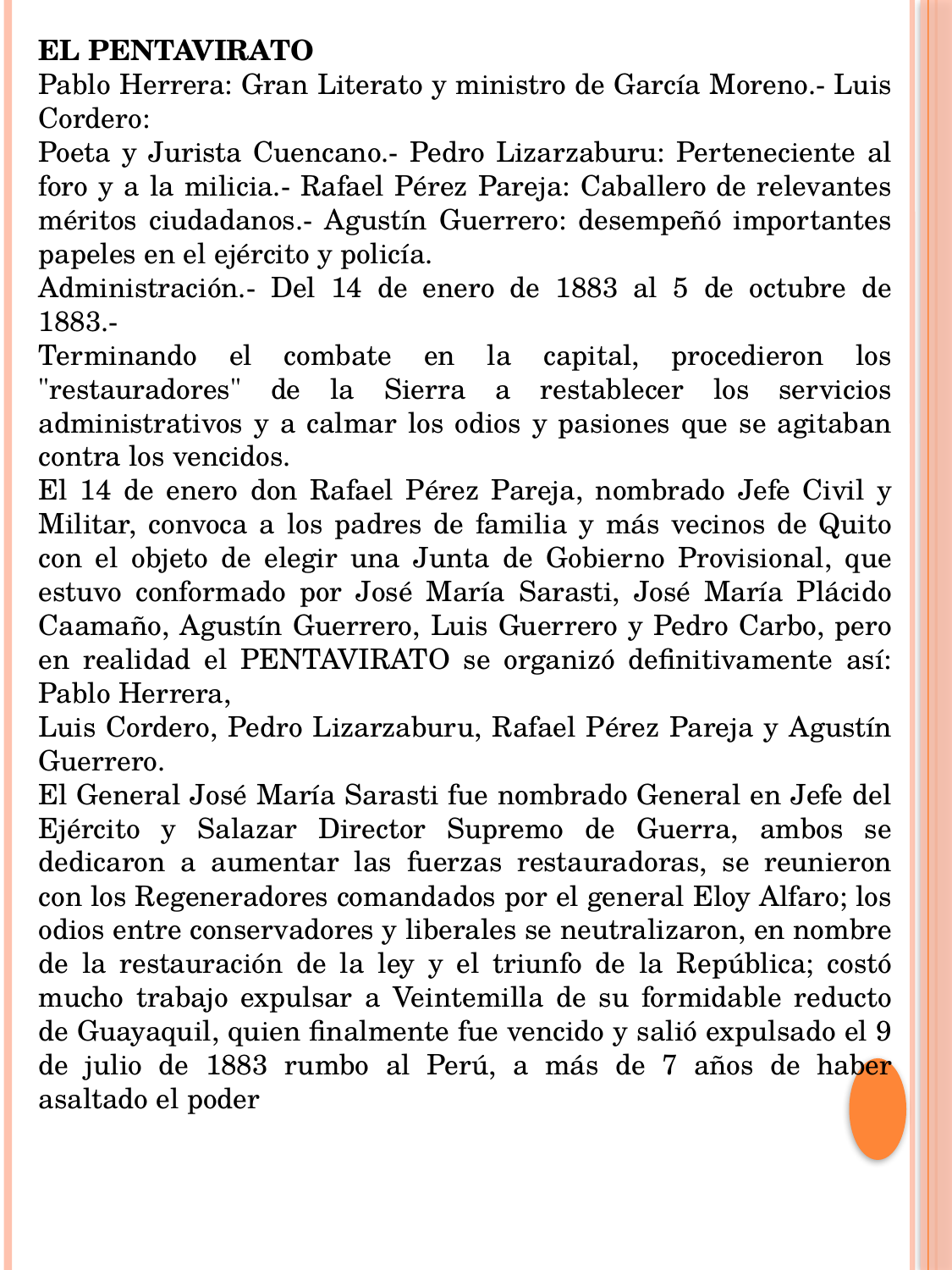

EL PENTAVIRATO
Pablo Herrera: Gran Literato y ministro de García Moreno.- Luis Cordero:
Poeta y Jurista Cuencano.- Pedro Lizarzaburu: Perteneciente al foro y a la milicia.- Rafael Pérez Pareja: Caballero de relevantes méritos ciudadanos.- Agustín Guerrero: desempeñó importantes papeles en el ejército y policía.
Administración.- Del 14 de enero de 1883 al 5 de octubre de 1883.-
Terminando el combate en la capital, procedieron los "restauradores" de la Sierra a restablecer los servicios administrativos y a calmar los odios y pasiones que se agitaban contra los vencidos.
El 14 de enero don Rafael Pérez Pareja, nombrado Jefe Civil y Militar, convoca a los padres de familia y más vecinos de Quito con el objeto de elegir una Junta de Gobierno Provisional, que estuvo conformado por José María Sarasti, José María Plácido Caamaño, Agustín Guerrero, Luis Guerrero y Pedro Carbo, pero en realidad el PENTAVIRATO se organizó definitivamente así: Pablo Herrera,
Luis Cordero, Pedro Lizarzaburu, Rafael Pérez Pareja y Agustín Guerrero.
El General José María Sarasti fue nombrado General en Jefe del Ejército y Salazar Director Supremo de Guerra, ambos se dedicaron a aumentar las fuerzas restauradoras, se reunieron con los Regeneradores comandados por el general Eloy Alfaro; los odios entre conservadores y liberales se neutralizaron, en nombre de la restauración de la ley y el triunfo de la República; costó mucho trabajo expulsar a Veintemilla de su formidable reducto de Guayaquil, quien finalmente fue vencido y salió expulsado el 9 de julio de 1883 rumbo al Perú, a más de 7 años de haber asaltado el poder